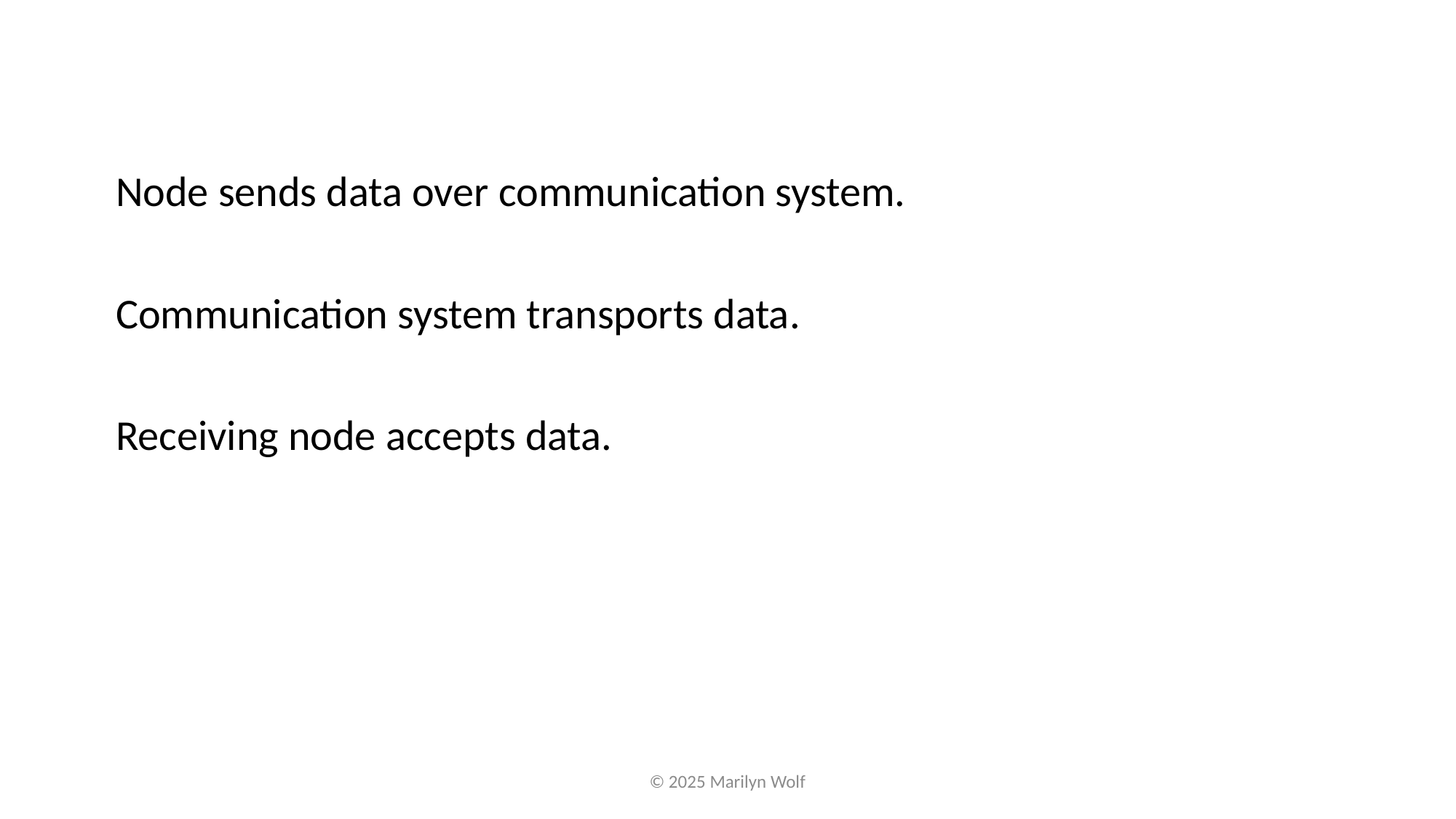

Node sends data over communication system.

Communication system transports data.

Receiving node accepts data.
© 2025 Marilyn Wolf